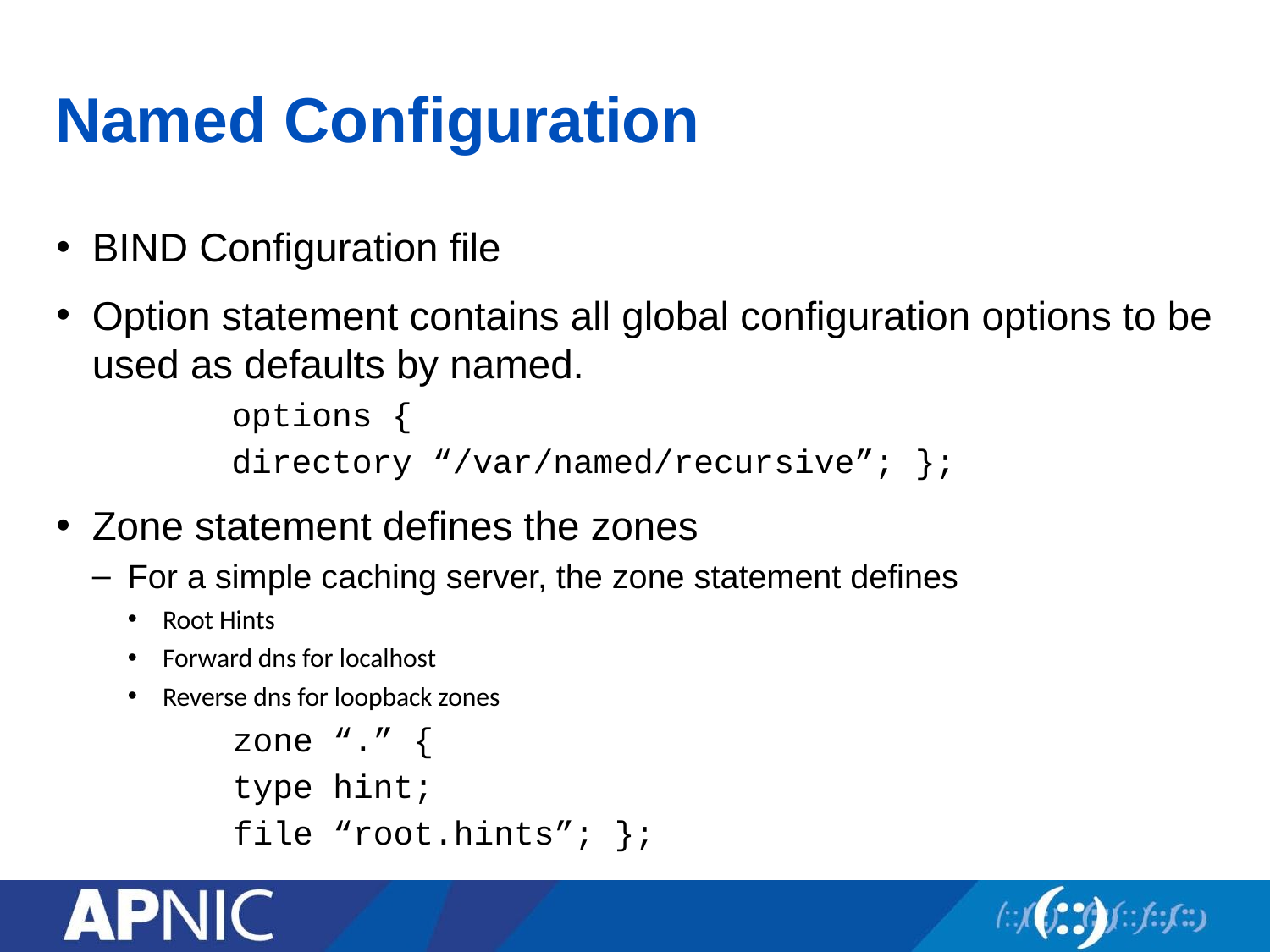

# Named Configuration
BIND Configuration file
Option statement contains all global configuration options to be used as defaults by named.
options {
	directory “/var/named/recursive”; };
Zone statement defines the zones
For a simple caching server, the zone statement defines
Root Hints
Forward dns for localhost
Reverse dns for loopback zones
zone “.” {
	type hint;
	file “root.hints”; };